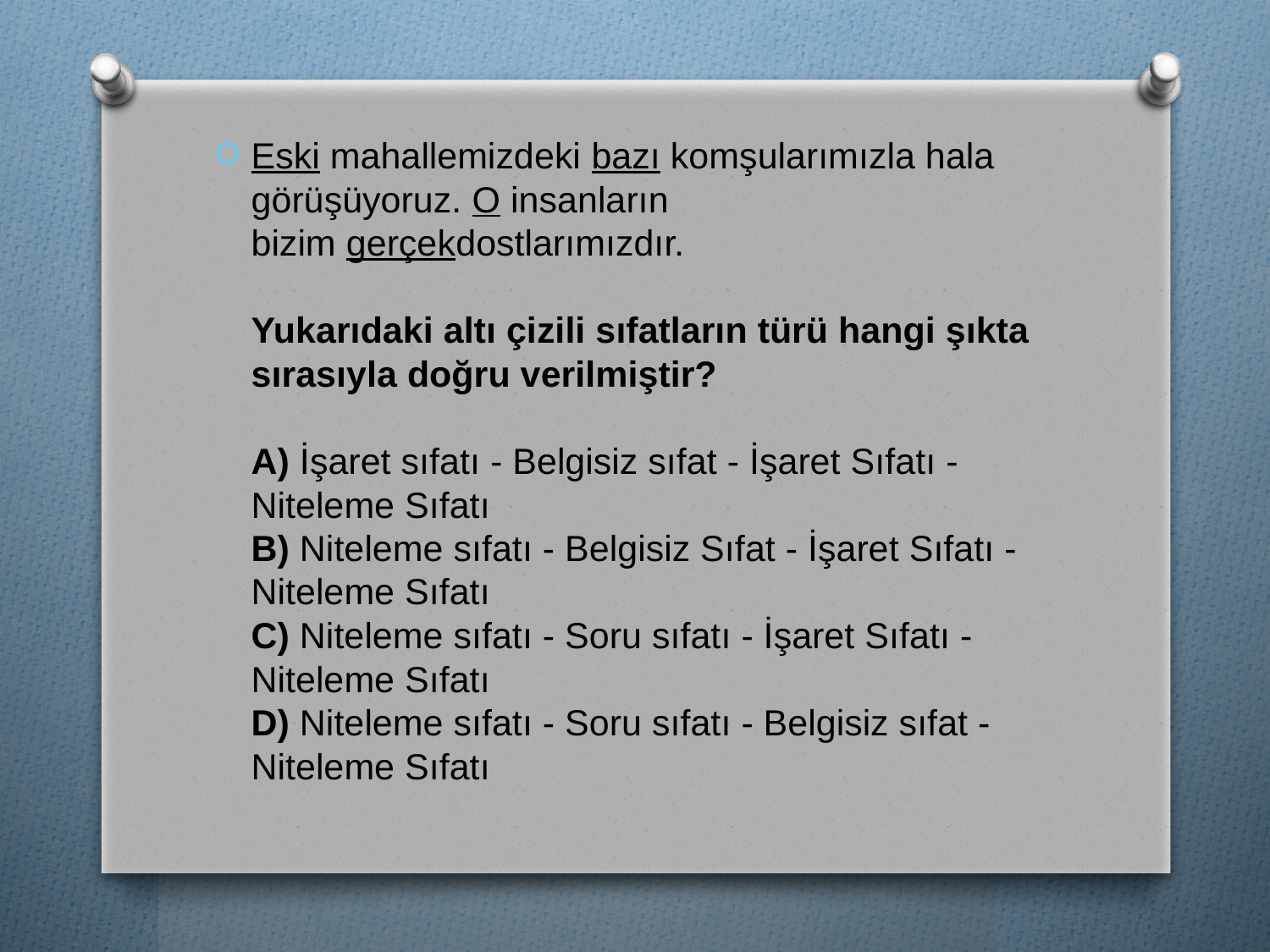

#
Eski mahallemizdeki bazı komşularımızla hala görüşüyoruz. O insanların bizim gerçekdostlarımızdır. 
Yukarıdaki altı çizili sıfatların türü hangi şıkta sırasıyla doğru verilmiştir? 
A) İşaret sıfatı - Belgisiz sıfat - İşaret Sıfatı - Niteleme Sıfatı 
B) Niteleme sıfatı - Belgisiz Sıfat - İşaret Sıfatı - Niteleme Sıfatı 
C) Niteleme sıfatı - Soru sıfatı - İşaret Sıfatı - Niteleme Sıfatı 
D) Niteleme sıfatı - Soru sıfatı - Belgisiz sıfat - Niteleme Sıfatı